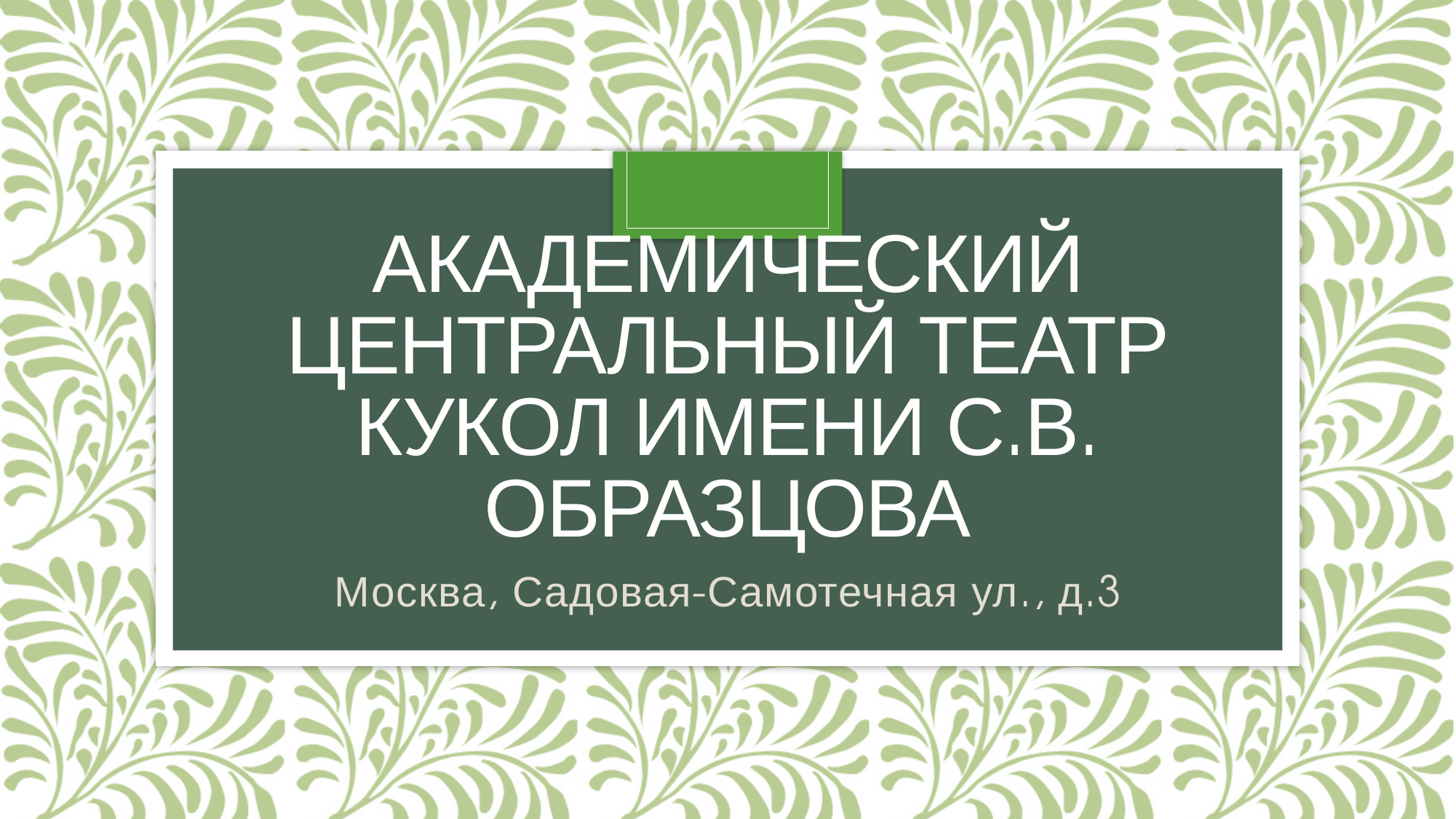

# Академический Центральный Театр кукол имени С.В. Образцова
Москва, Садовая-Самотечная ул., д.3